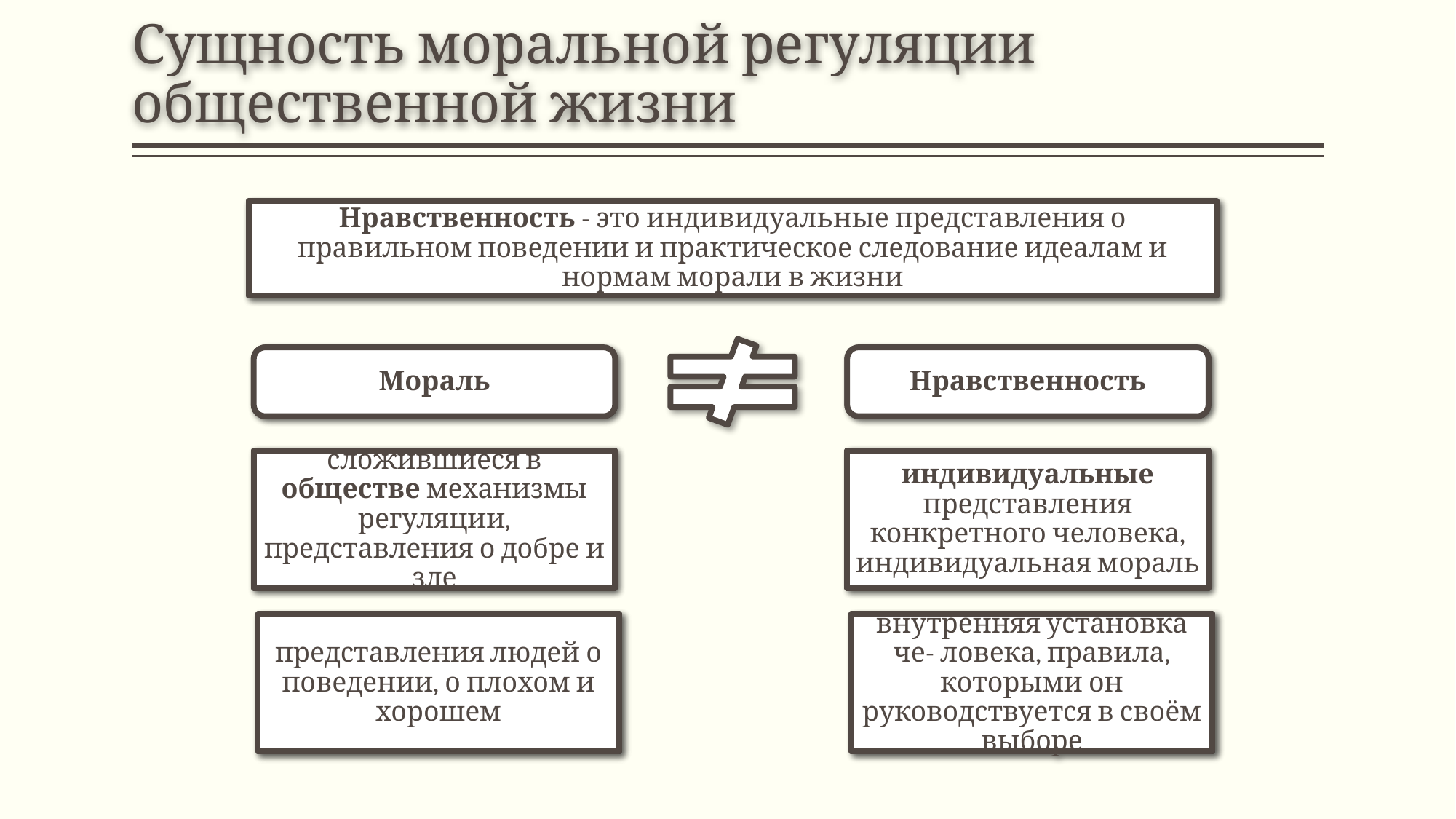

# Сущность моральной регуляции общественной жизни

Нравственность - это индивидуальные представления о правильном поведении и практическое следование идеалам и нормам морали в жизни

Мораль

Нравственность

сложившиеся в обществе механизмы регуляции, представления о добре и зле

индивидуальные представления конкретного человека, индивидуальная мораль

представления людей о поведении, о плохом и хорошем

внутренняя установка че- ловека, правила, которыми он руководствуется в своём выборе